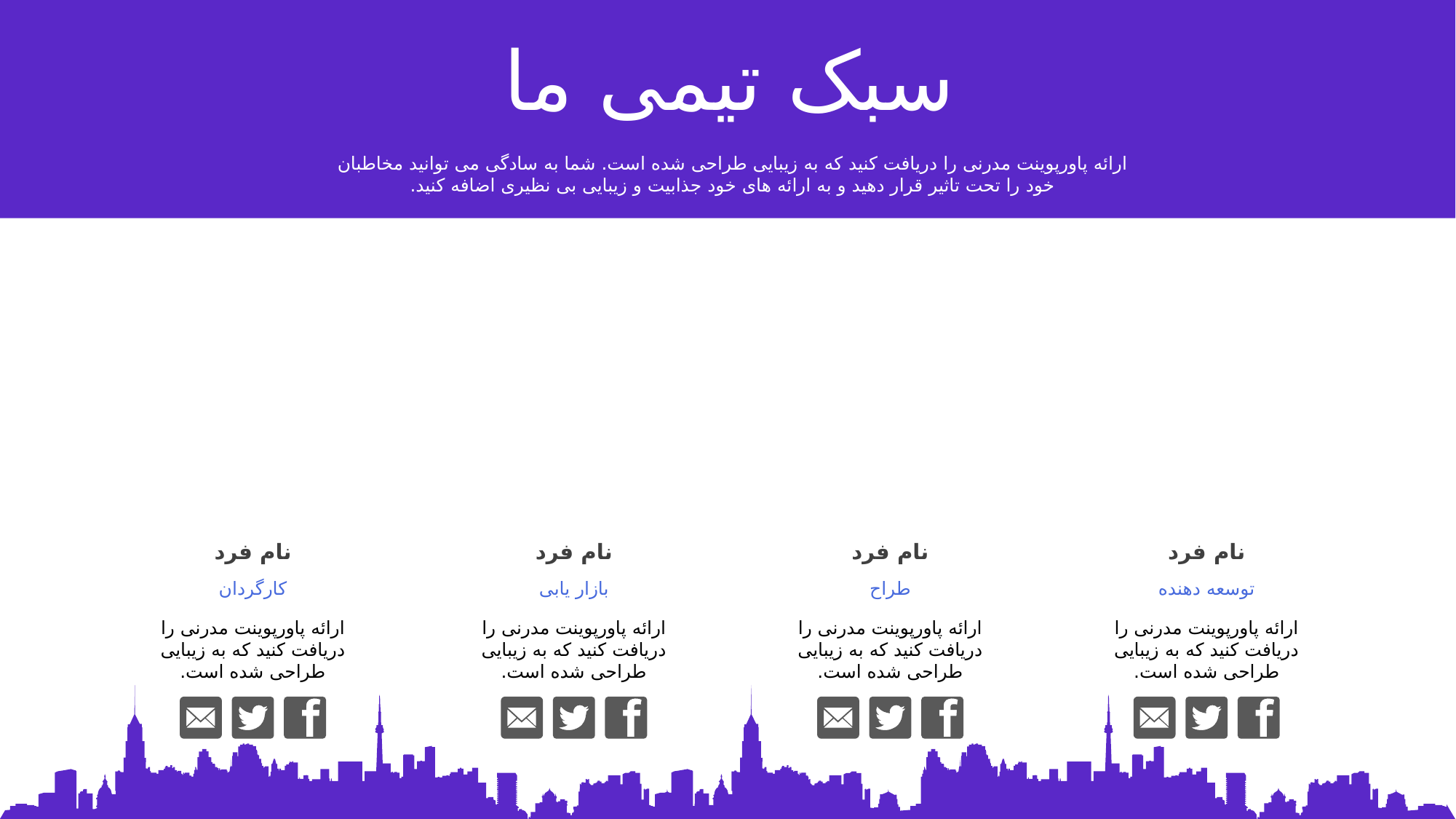

سبک تیمی ما
ارائه پاورپوینت مدرنی را دریافت کنید که به زیبایی طراحی شده است. شما به سادگی می توانید مخاطبان خود را تحت تاثیر قرار دهید و به ارائه های خود جذابیت و زیبایی بی نظیری اضافه کنید.

نام فرد
نام فرد
نام فرد
نام فرد
کارگردان
بازار یابی

طراح
توسعه دهنده

ارائه پاورپوینت مدرنی را دریافت کنید که به زیبایی طراحی شده است.
ارائه پاورپوینت مدرنی را دریافت کنید که به زیبایی طراحی شده است.
ارائه پاورپوینت مدرنی را دریافت کنید که به زیبایی طراحی شده است.
ارائه پاورپوینت مدرنی را دریافت کنید که به زیبایی طراحی شده است.